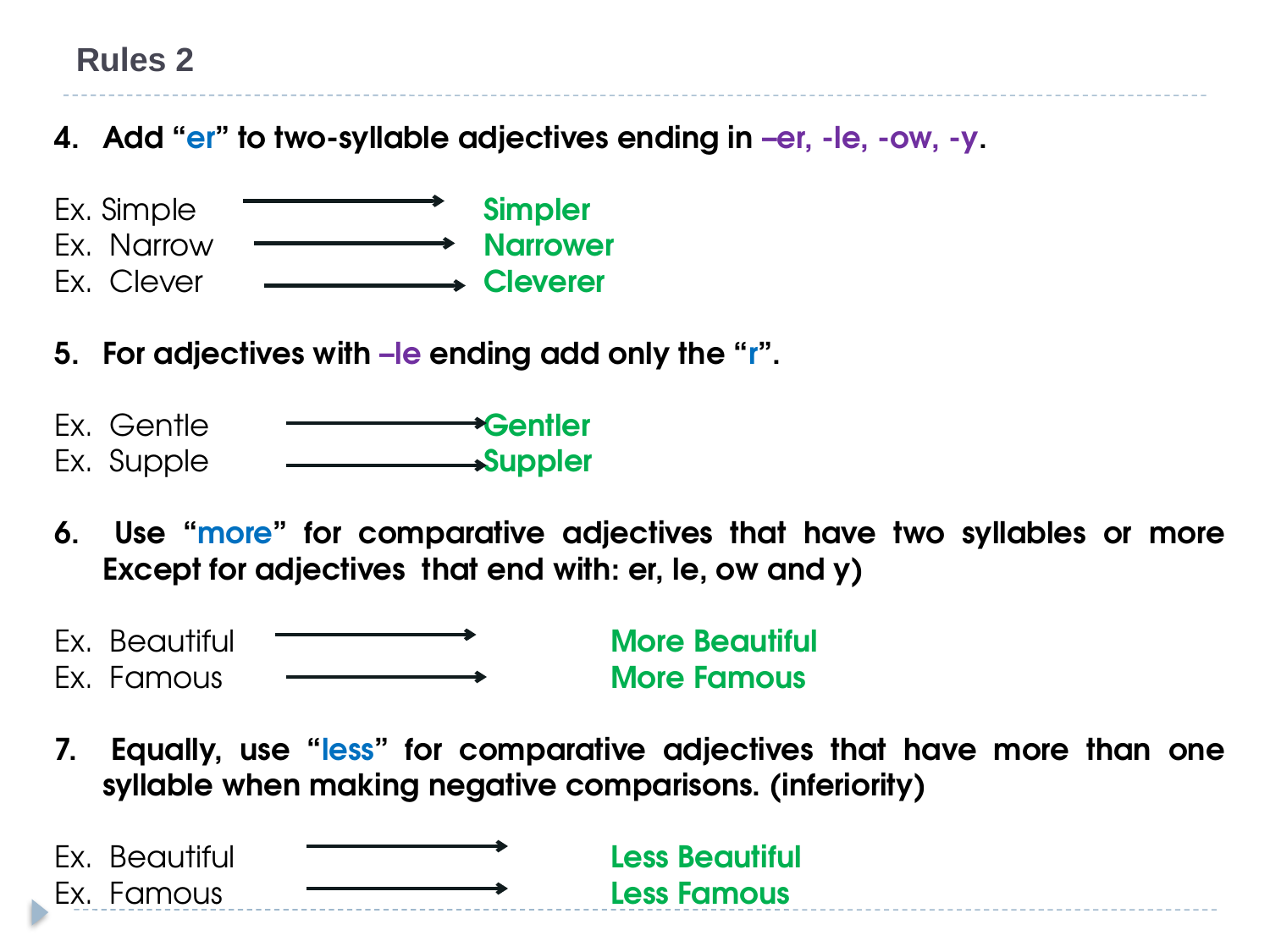

# Rules 2

Add “er” to two-syllable adjectives ending in –er, -le, -ow, -y.

Ex. Simple 			Simpler
Ex.  Narrow 			Narrower
Ex.  Clever 			Cleverer

For adjectives with –le ending add only the “r”.

Ex.  Gentle 			Gentler
Ex.  Supple 			Suppler

6.  Use “more” for comparative adjectives that have two syllables or more Except for adjectives  that end with: er, le, ow and y)

Ex.  Beautiful 			More Beautiful
Ex.  Famous 			More Famous

7.  Equally, use “less” for comparative adjectives that have more than one syllable when making negative comparisons. (inferiority)

Ex.  Beautiful 			Less Beautiful
Ex.  Famous 			Less Famous